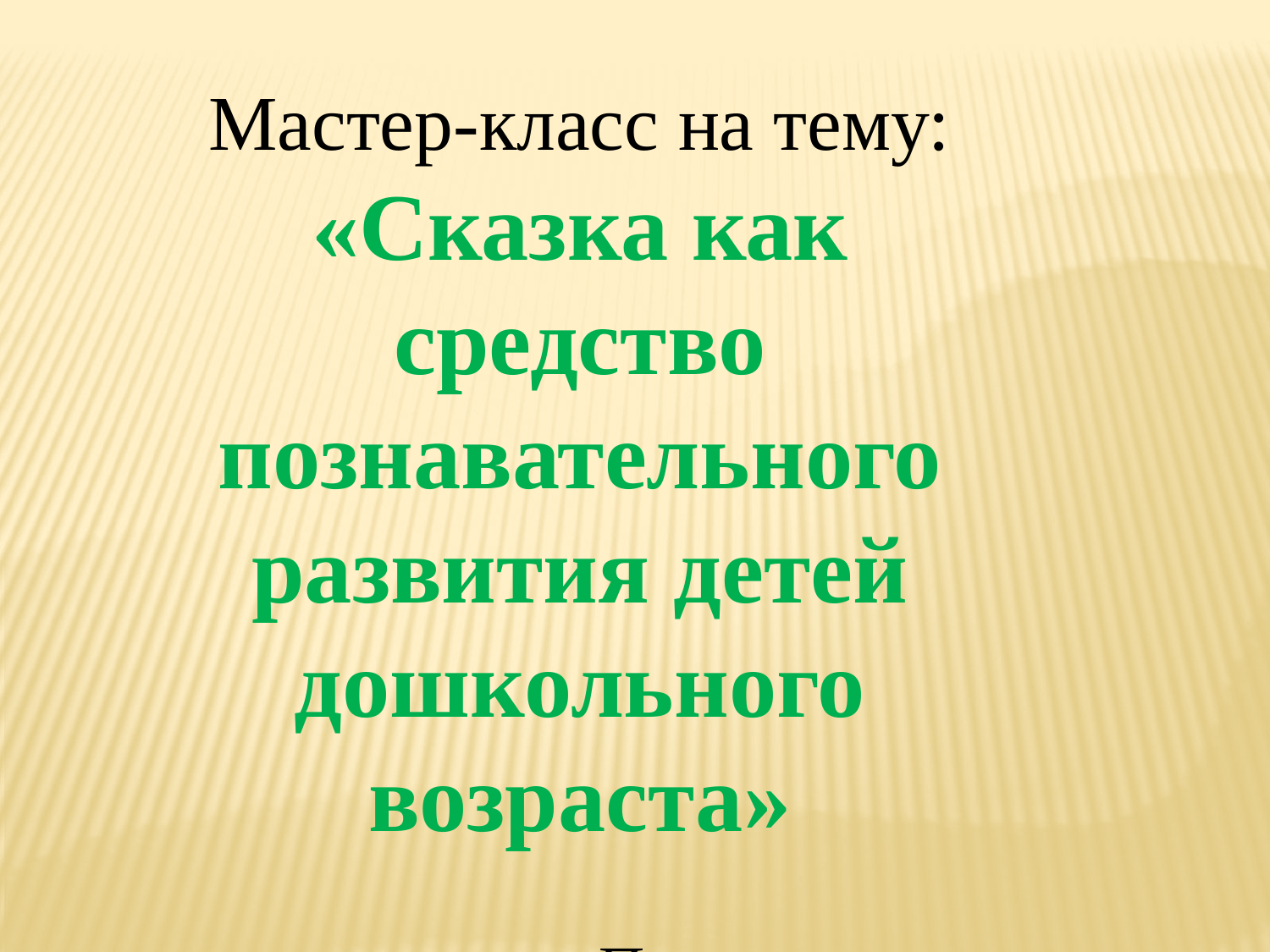

Мастер-класс на тему:
«Сказка как средство познавательного развития детей дошкольного возраста»

Подготовила:
 Воспитатель:
Чеботарева С.А.